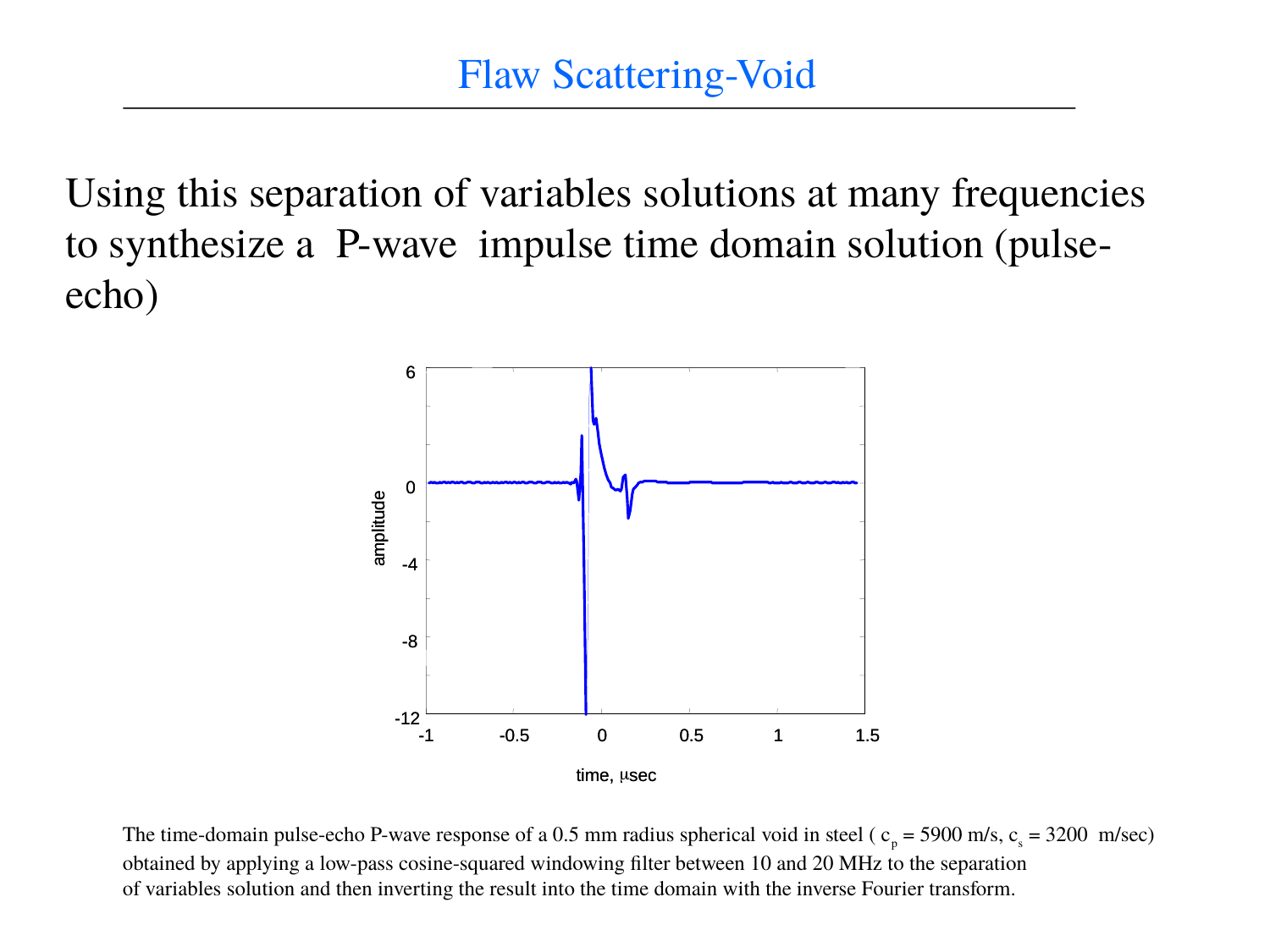

Flaw Scattering-Void

Using this separation of variables solutions at many frequencies to synthesize a  P-wave  impulse time domain solution (pulse-echo)

6
6

0
0

amplitude
amplitude

-
-
4
4

-
-
8
8

-
-
12
12

-
-
1
1
-
-
0.5
0.5
0
0
0.5
0.5
1
1
1.5
1.5
μ
μ
time,
time,
sec
sec
The time-domain pulse-echo P-wave response of a 0.5 mm radius spherical void in steel ( cp = 5900 m/s, cs = 3200  m/sec)
obtained by applying a low-pass cosine-squared windowing filter between 10 and 20 MHz to the separation
of variables solution and then inverting the result into the time domain with the inverse Fourier transform.